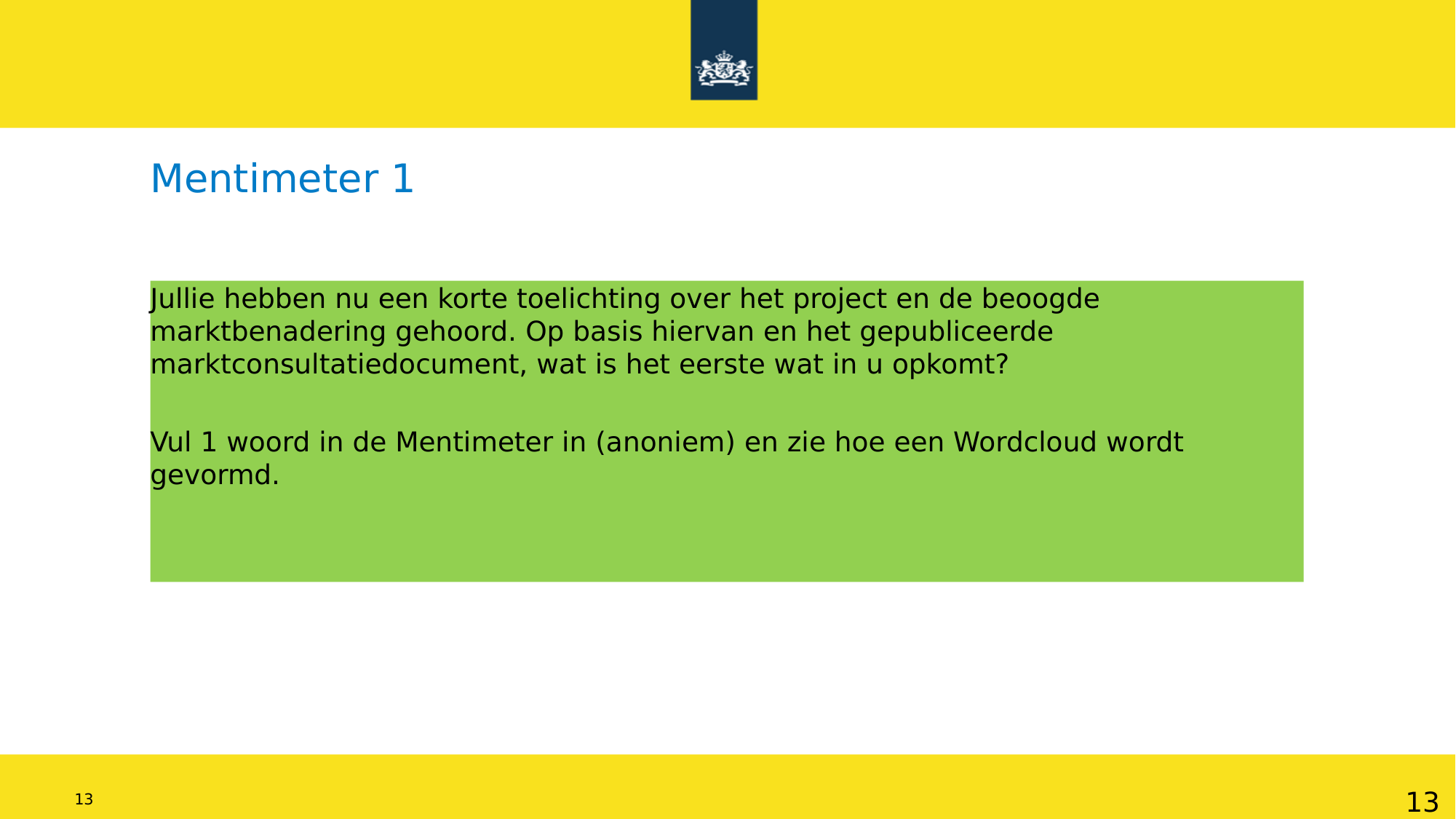

Mentimeter 1
Jullie hebben nu een korte toelichting over het project en de beoogde marktbenadering gehoord. Op basis hiervan en het gepubliceerde marktconsultatiedocument, wat is het eerste wat in u opkomt?

Vul 1 woord in de Mentimeter in (anoniem) en zie hoe een Wordcloud wordt gevormd.
13